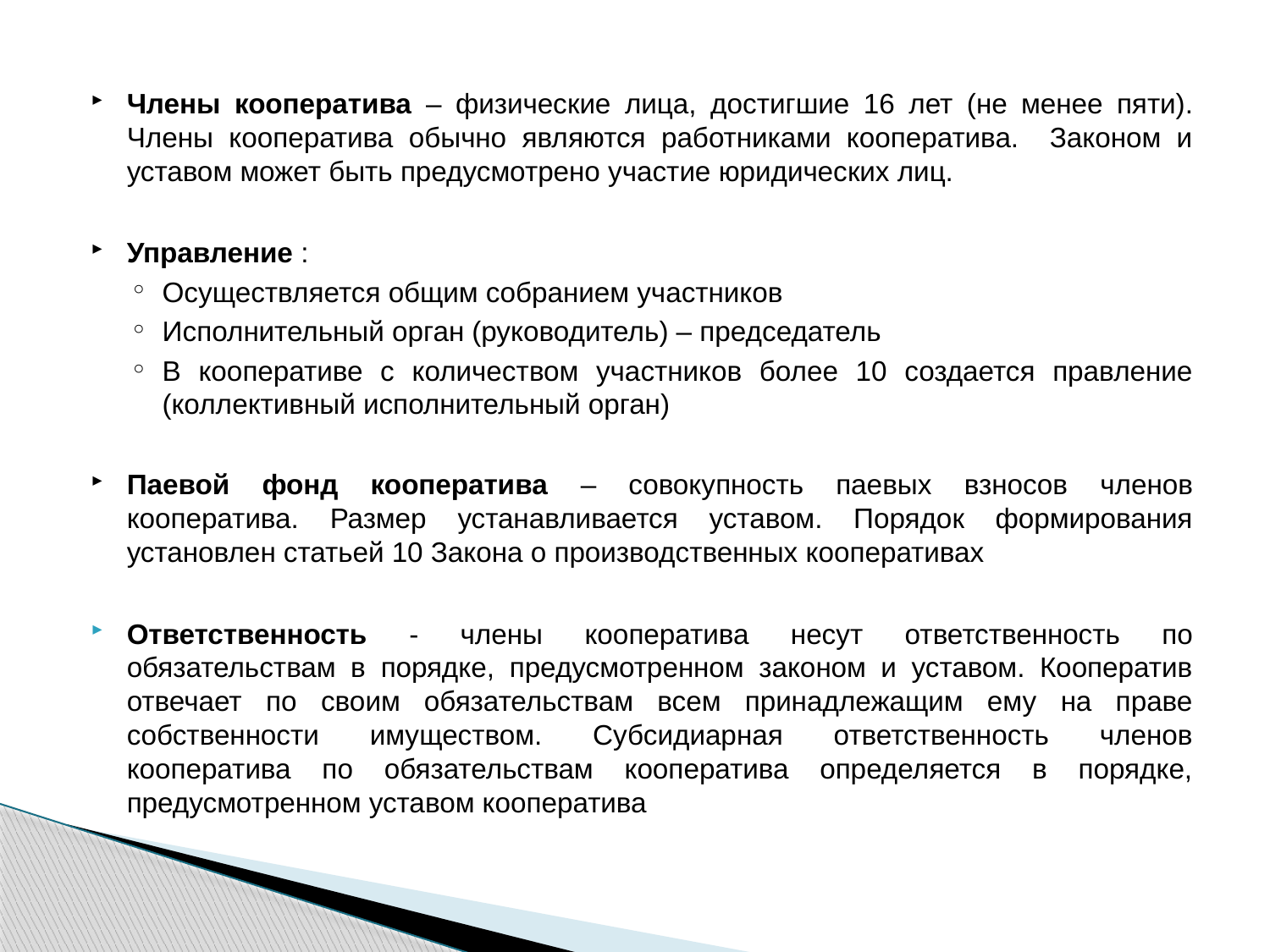

Члены кооператива – физические лица, достигшие 16 лет (не менее пяти). Члены кооператива обычно являются работниками кооператива.  Законом и уставом может быть предусмотрено участие юридических лиц.

Управление :
Осуществляется общим собранием участников
Исполнительный орган (руководитель) – председатель
В кооперативе с количеством участников более 10 создается правление (коллективный исполнительный орган)

Паевой фонд кооператива – совокупность паевых взносов членов кооператива. Размер устанавливается уставом. Порядок формирования установлен статьей 10 Закона о производственных кооперативах

Ответственность - члены кооператива несут ответственность по обязательствам в порядке, предусмотренном законом и уставом. Кооператив отвечает по своим обязательствам всем принадлежащим ему на праве собственности имуществом. Субсидиарная ответственность членов кооператива по обязательствам кооператива определяется в порядке, предусмотренном уставом кооператива